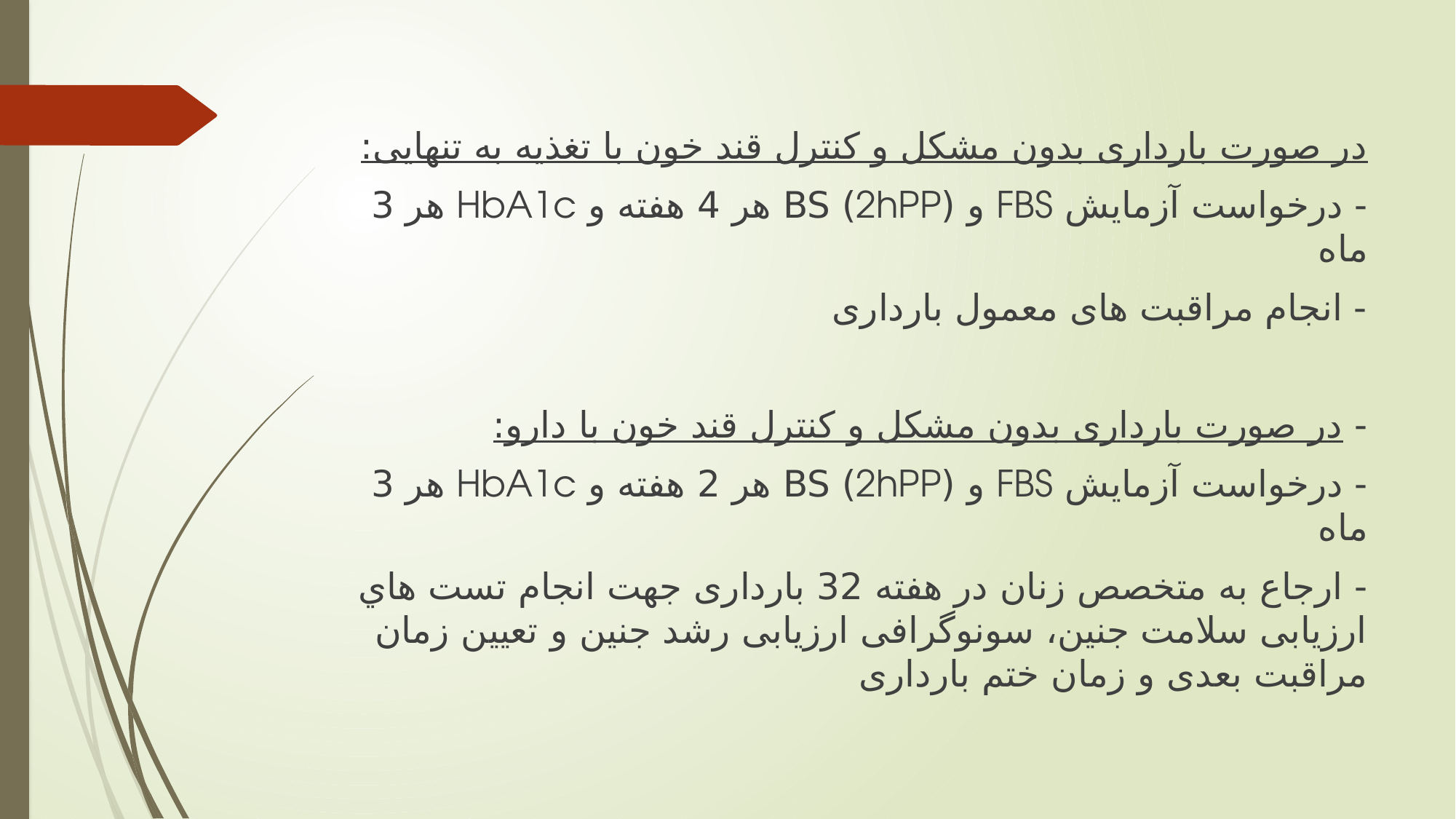

در صورت بارداری بدون مشکل و کنترل قند خون با تغذیه به تنهایی:
- درخواست آزمایش FBS و (2hPP) BS هر 4 هفته و HbA1c هر 3 ماه
- انجام مراقبت های معمول بارداری

- در صورت بارداری بدون مشکل و کنترل قند خون با دارو:
- درخواست آزمایش FBS و (2hPP) BS هر 2 هفته و HbA1c هر 3 ماه
- ارجاع به متخصص زنان در هفته 32 بارداری جهت انجام تست هاي ارزیابی سلامت جنین، سونوگرافی ارزیابی رشد جنین و تعیین زمان مراقبت بعدی و زمان ختم بارداری